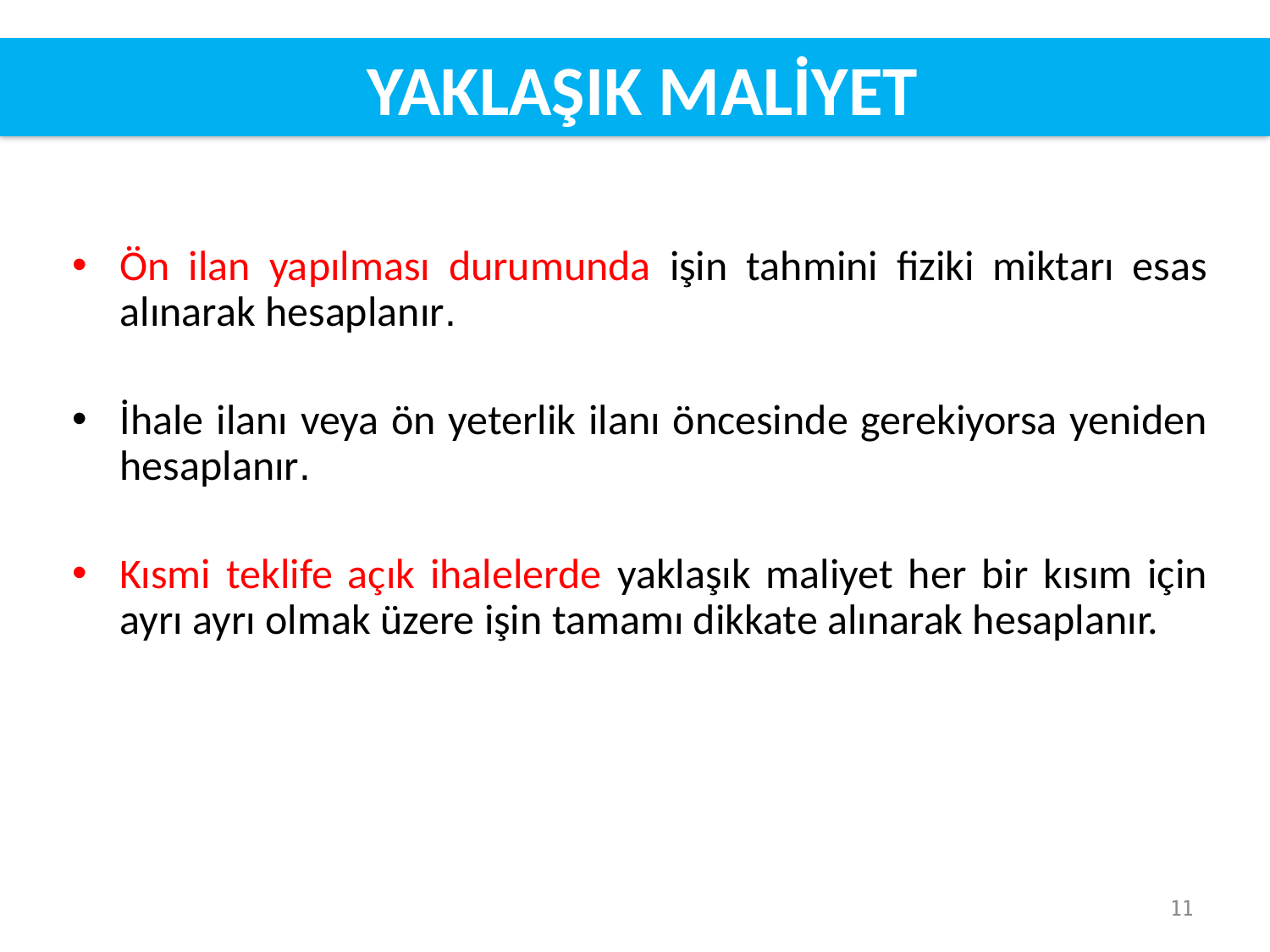

#
 YAKLAŞIK MALİYET
Ön ilan yapılması durumunda işin tahmini fiziki miktarı esas alınarak hesaplanır.

İhale ilanı veya ön yeterlik ilanı öncesinde gerekiyorsa yeniden hesaplanır.

Kısmi teklife açık ihalelerde yaklaşık maliyet her bir kısım için ayrı ayrı olmak üzere işin tamamı dikkate alınarak hesaplanır.

11